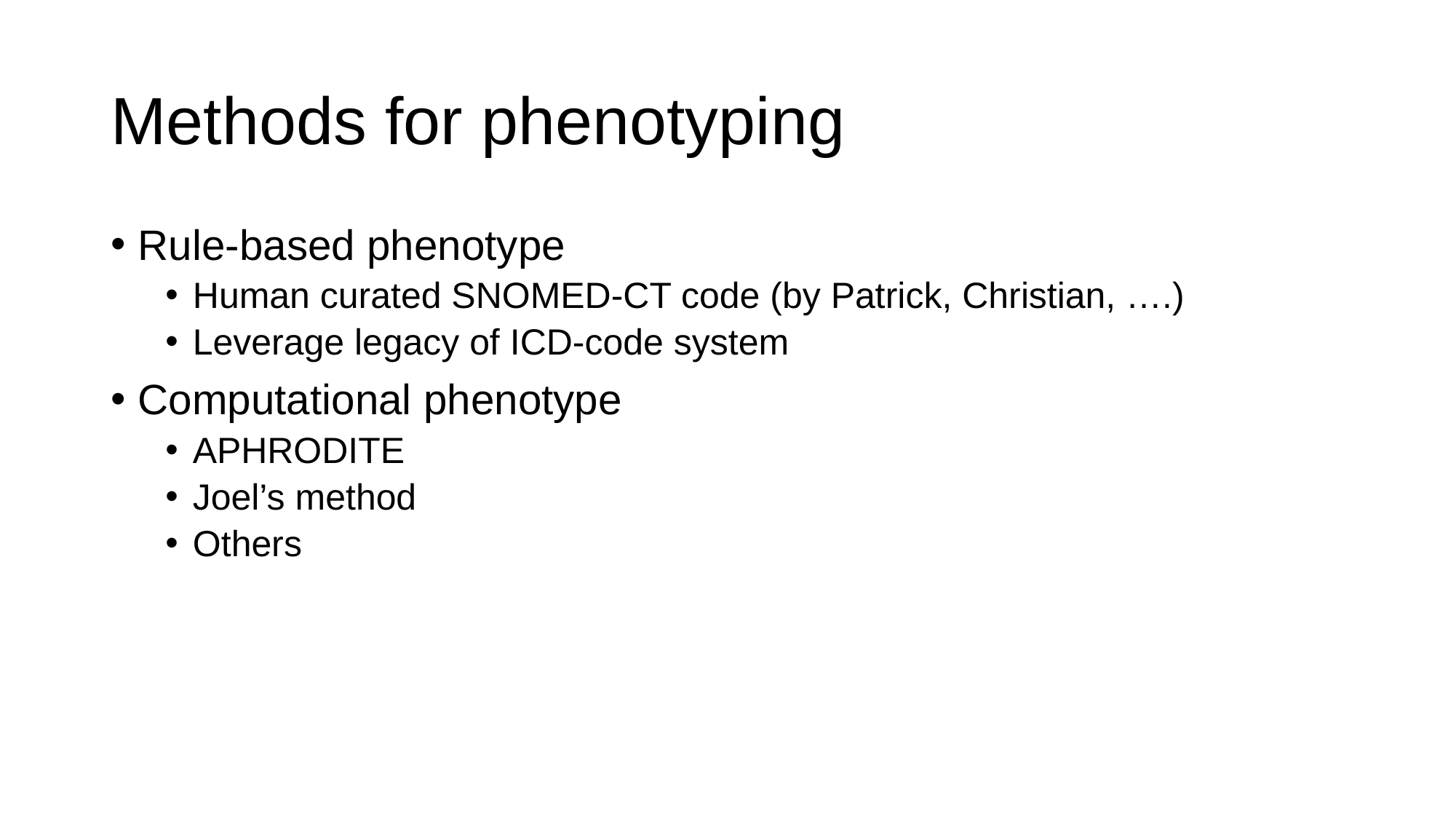

# Methods for phenotyping
Rule-based phenotype
Human curated SNOMED-CT code (by Patrick, Christian, ….)
Leverage legacy of ICD-code system
Computational phenotype
APHRODITE
Joel’s method
Others